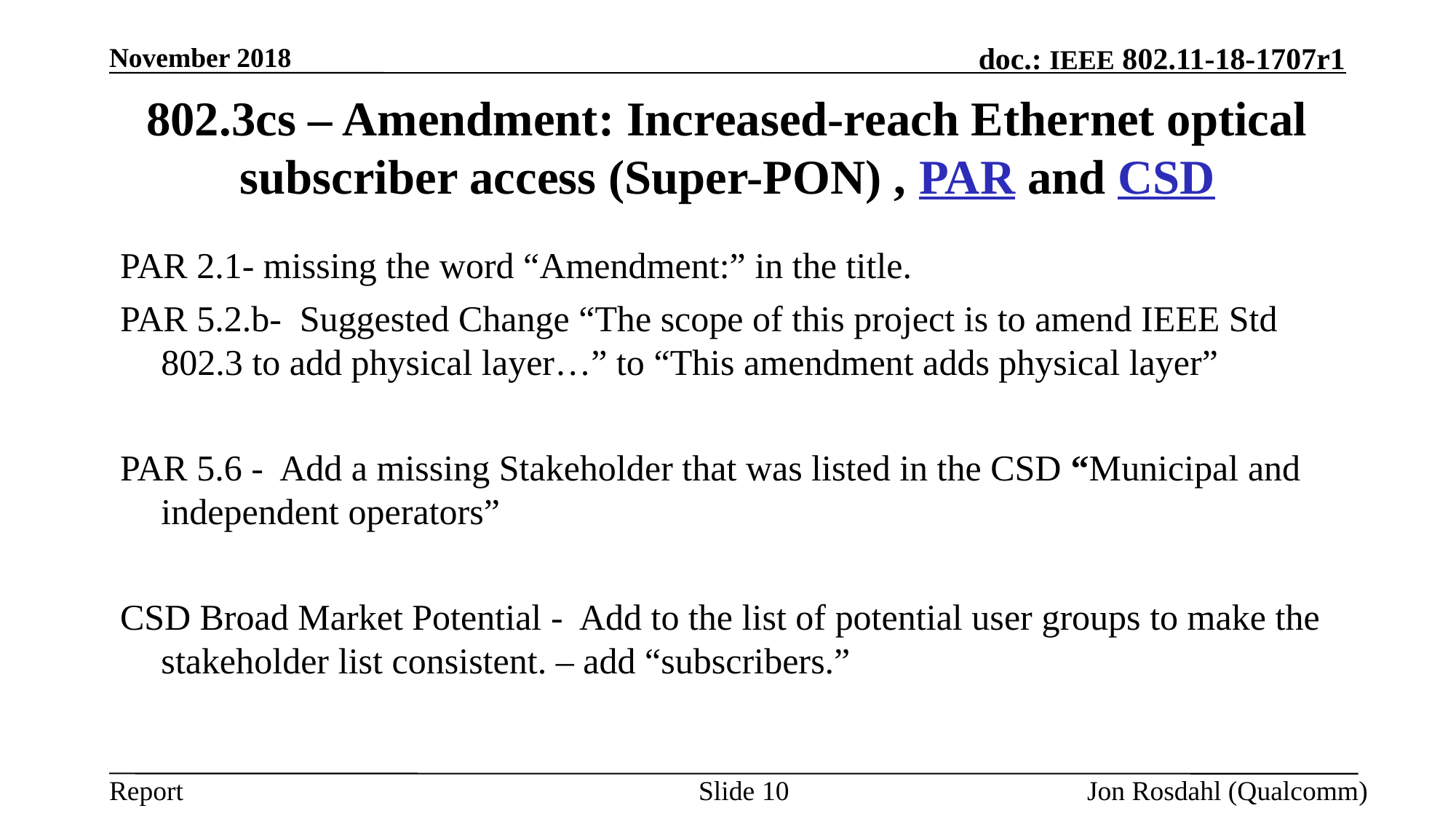

November 2018
# 802.3cs – Amendment: Increased-reach Ethernet optical subscriber access (Super-PON) , PAR and CSD
PAR 2.1- missing the word “Amendment:” in the title.
PAR 5.2.b-  Suggested Change “The scope of this project is to amend IEEE Std 802.3 to add physical layer…” to “This amendment adds physical layer”

PAR 5.6 -  Add a missing Stakeholder that was listed in the CSD “Municipal and independent operators”

CSD Broad Market Potential -  Add to the list of potential user groups to make the stakeholder list consistent. – add “subscribers.”

Slide 10
Jon Rosdahl (Qualcomm)